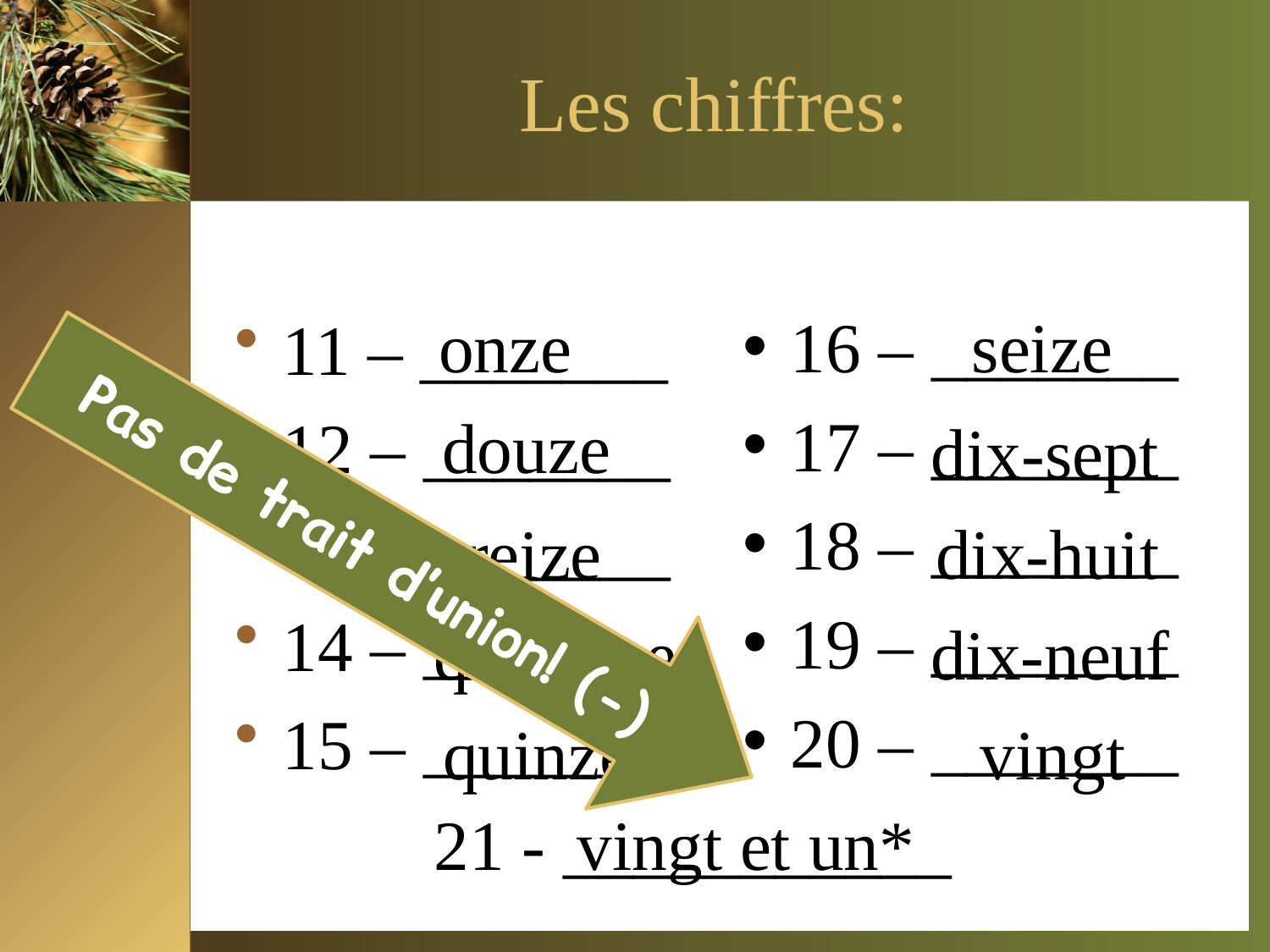

# Les chiffres:
onze

16 – _______
17 – _______
18 – _______
19 – _______
20 – _______
seize

11 – _______
12 – _______
13 – _______
14 – _______
15 – _______
douze

dix-sept

Pas de trait d’union! (-)
treize

dix-huit

quatorze

dix-neuf

quinze

vingt
21 - ___________
vingt et un*